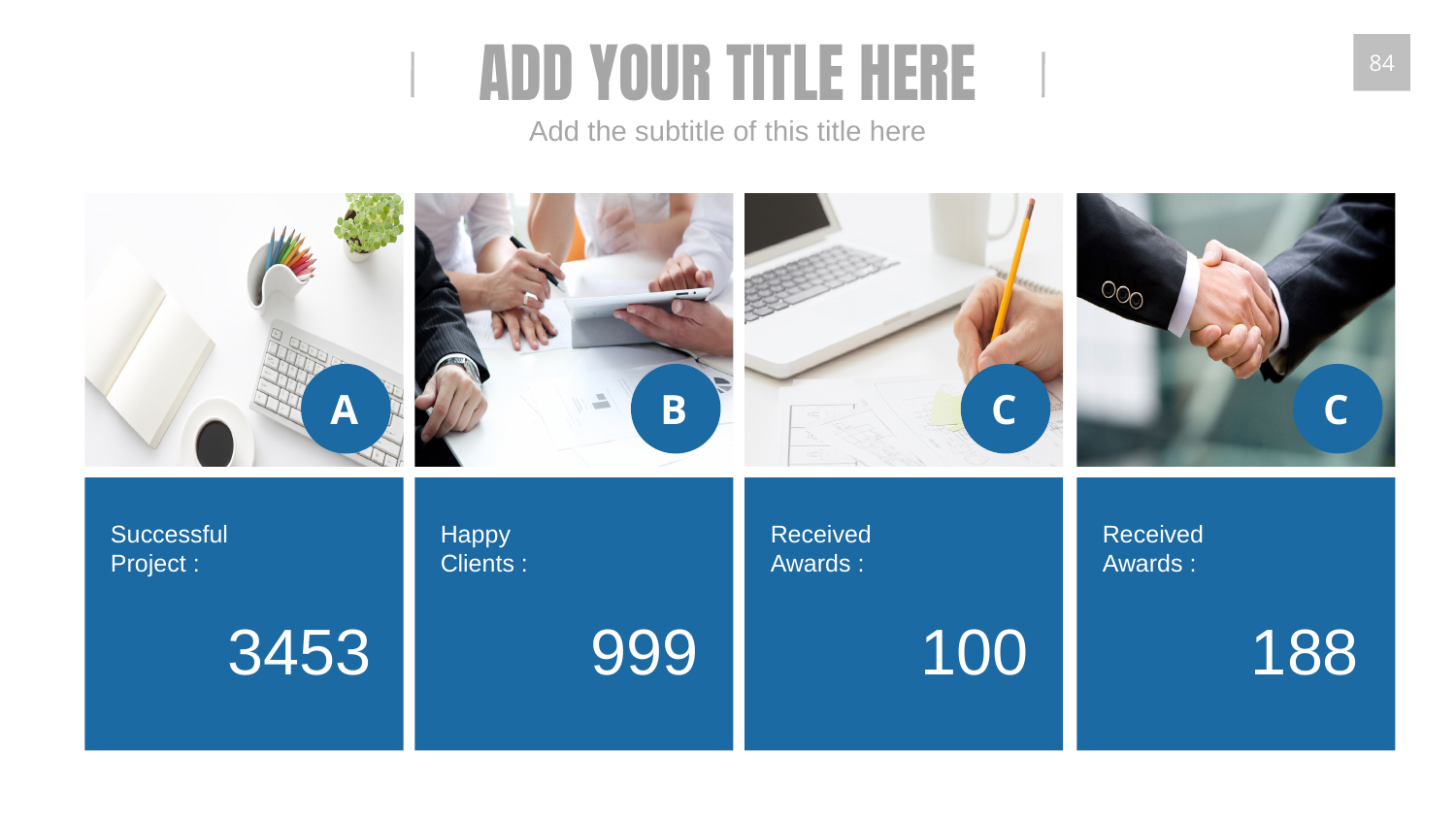

ADD YOUR TITLE HERE
Add the subtitle of this title here
84

A

B

C

C

Successful
Project :
3453

Happy
Clients :
999

Received
Awards :
100

Received
Awards :
188